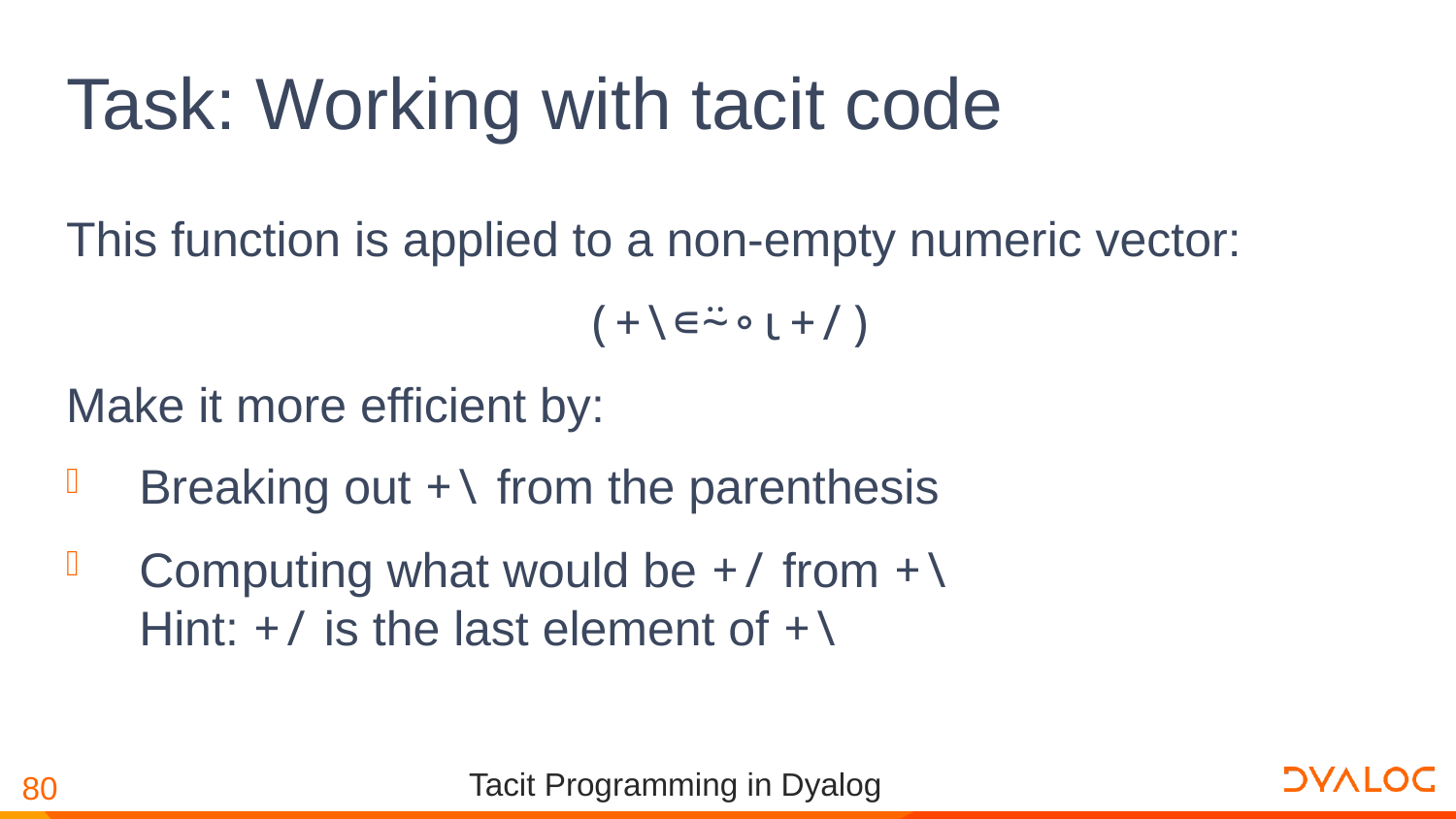

# Task: Working with tacit code
This function is applied to a non-empty numeric vector:
(+\∊⍨∘⍳+/)
Make it more efficient by:
Breaking out +\ from the parenthesis
Computing what would be +/ from +\
Hint: +/ is the last element of +\